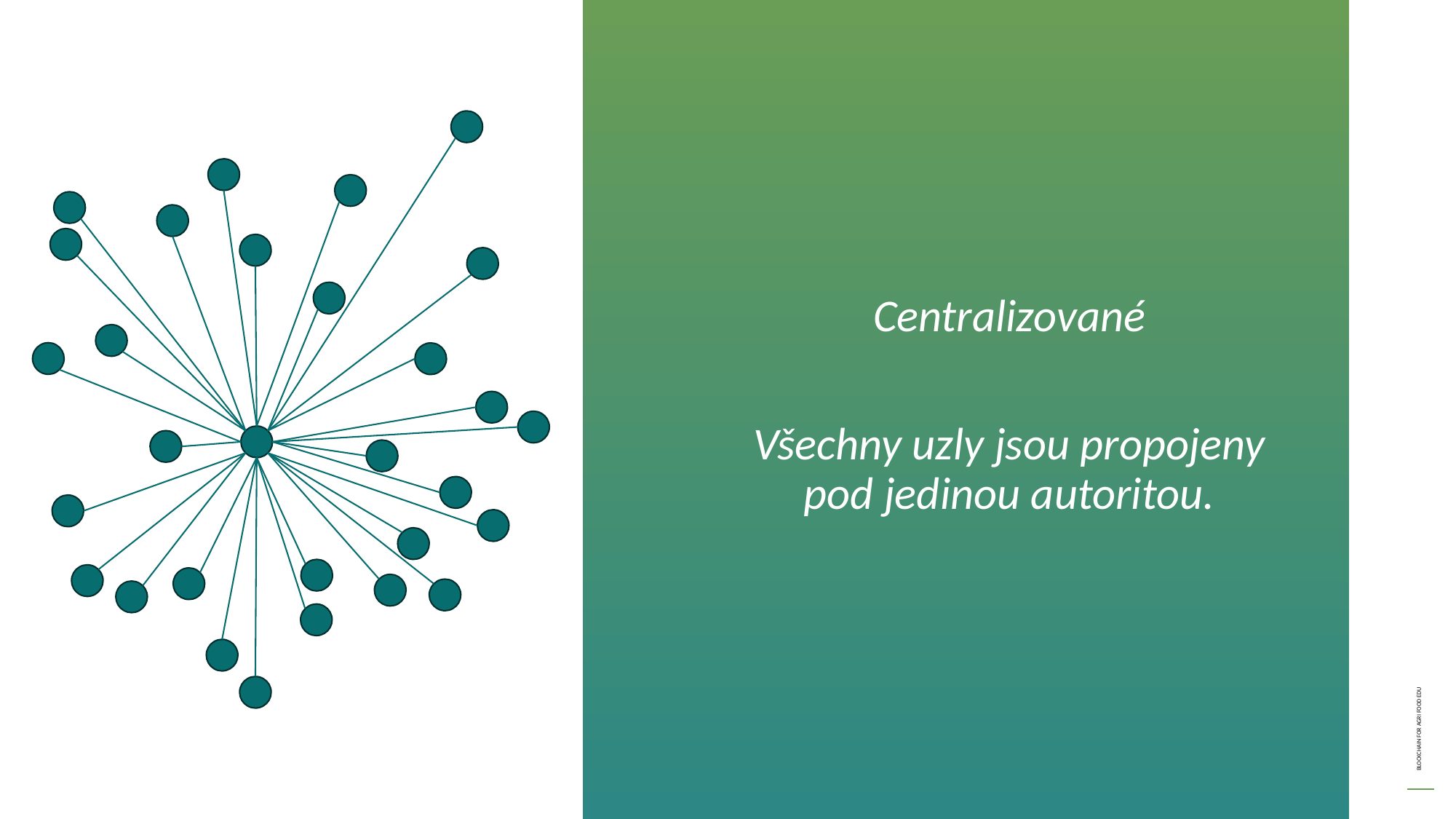

Centralizované

Všechny uzly jsou propojeny pod jedinou autoritou.